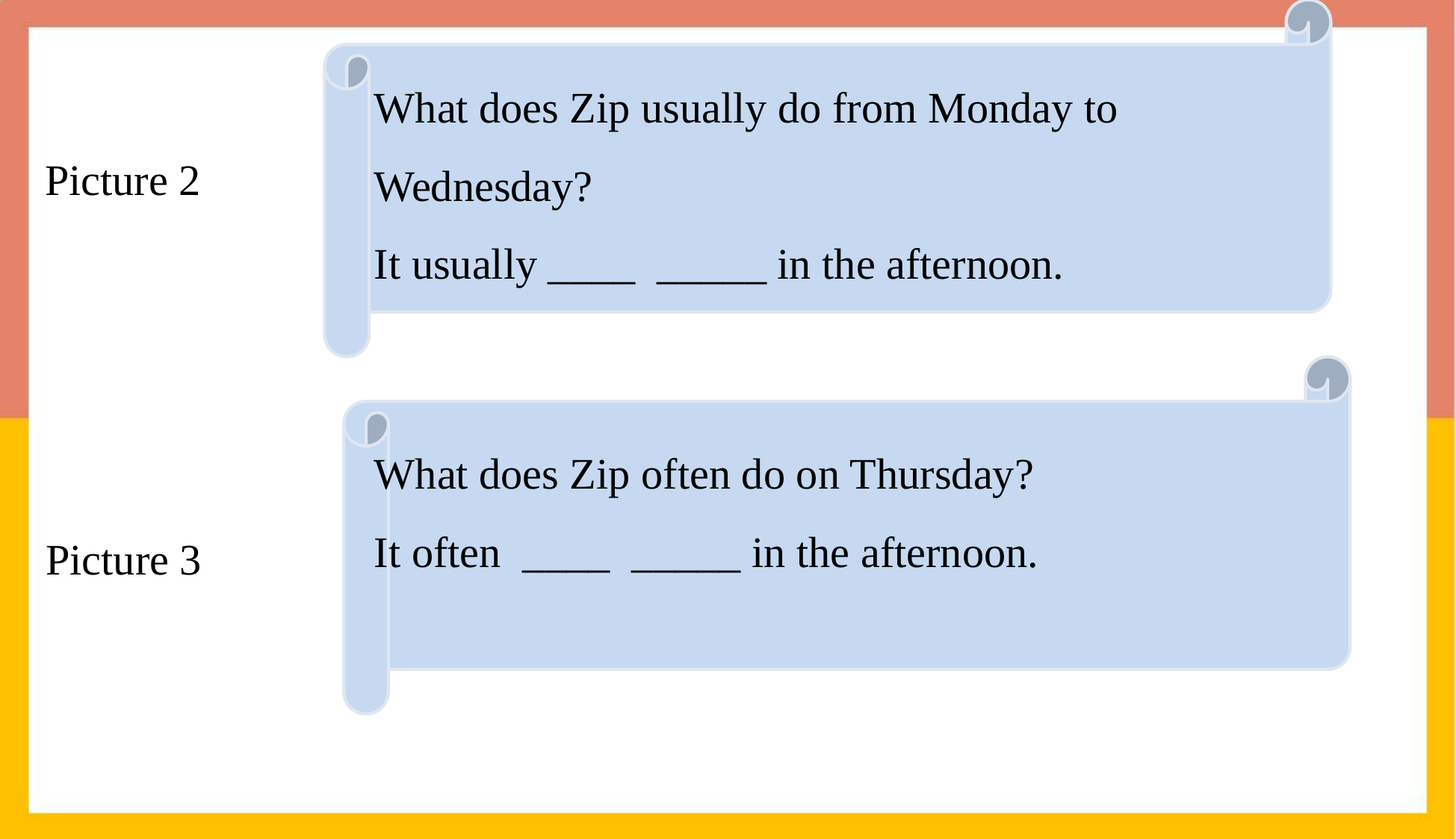

What does Zip usually do from Monday to Wednesday?
It usually ____  _____ in the afternoon.

Picture 2

What does Zip often do on Thursday?
It often  ____  _____ in the afternoon.

Picture 3